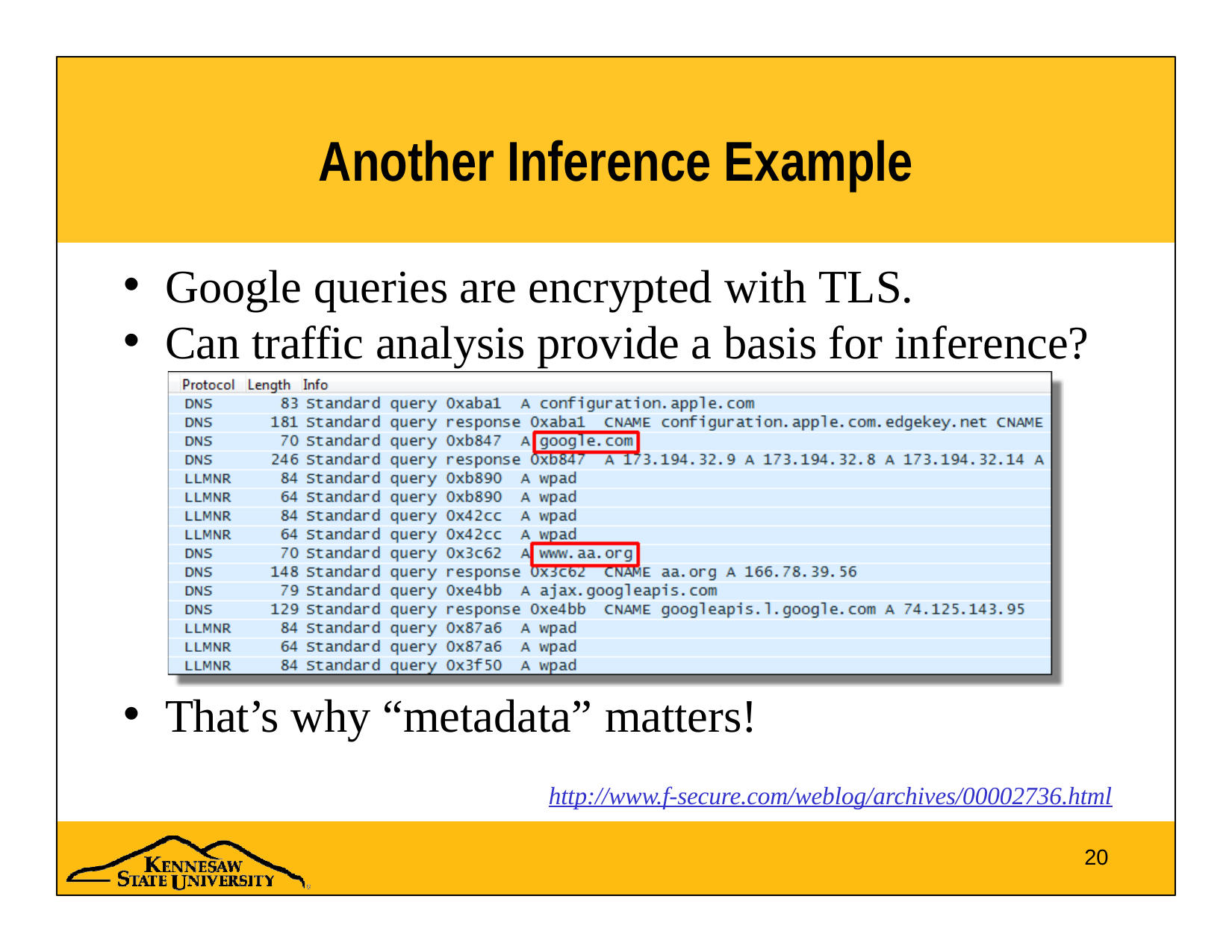

# Another Inference Example
Google queries are encrypted with TLS.
Can traffic analysis provide a basis for inference?

That’s why “metadata” matters!
http://www.f-secure.com/weblog/archives/00002736.html

20